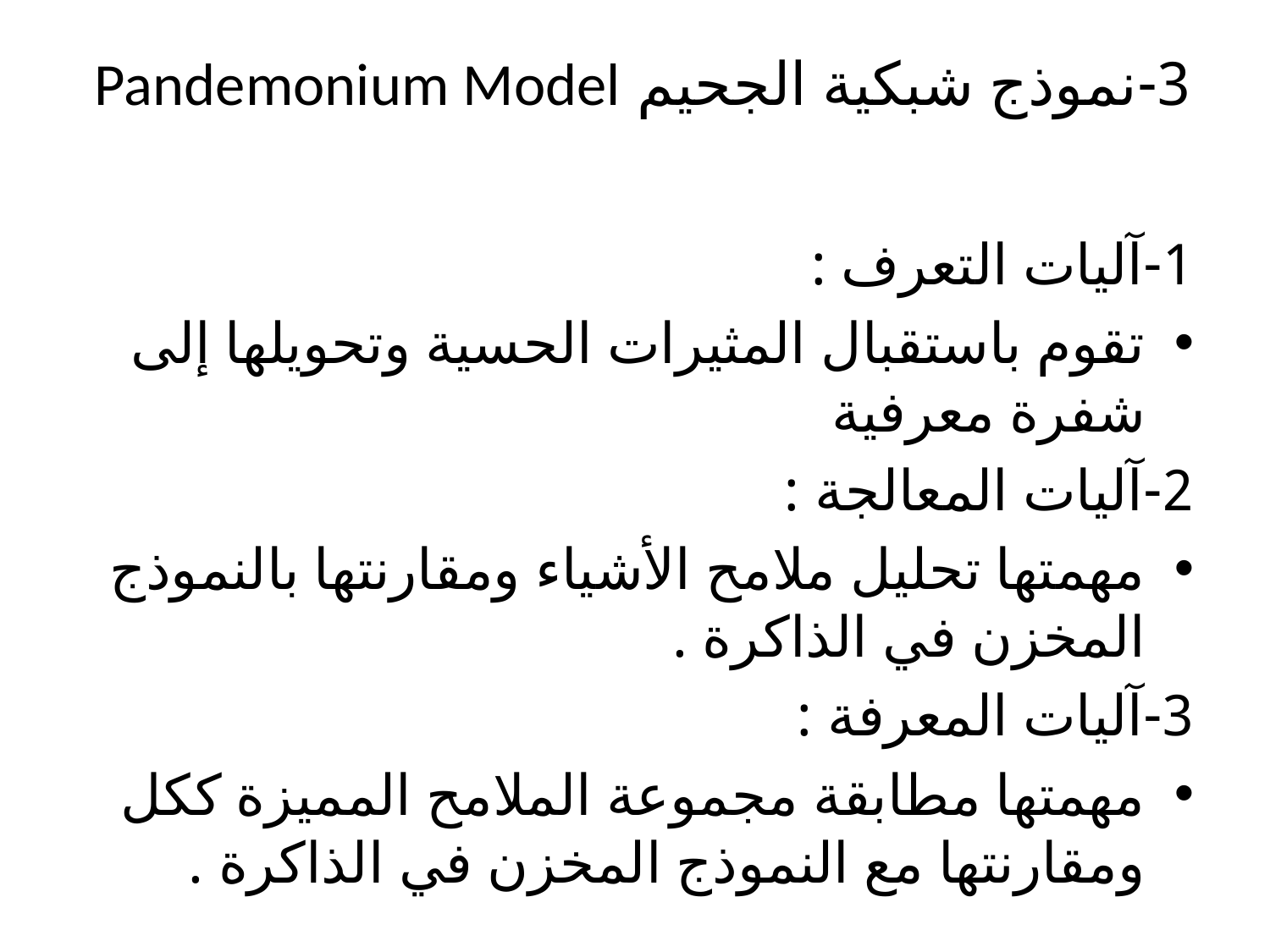

# 3-نموذج شبكية الجحيم Pandemonium Model
1-آليات التعرف :
تقوم باستقبال المثيرات الحسية وتحويلها إلى شفرة معرفية
2-آليات المعالجة :
مهمتها تحليل ملامح الأشياء ومقارنتها بالنموذج المخزن في الذاكرة .
3-آليات المعرفة :
مهمتها مطابقة مجموعة الملامح المميزة ككل ومقارنتها مع النموذج المخزن في الذاكرة .